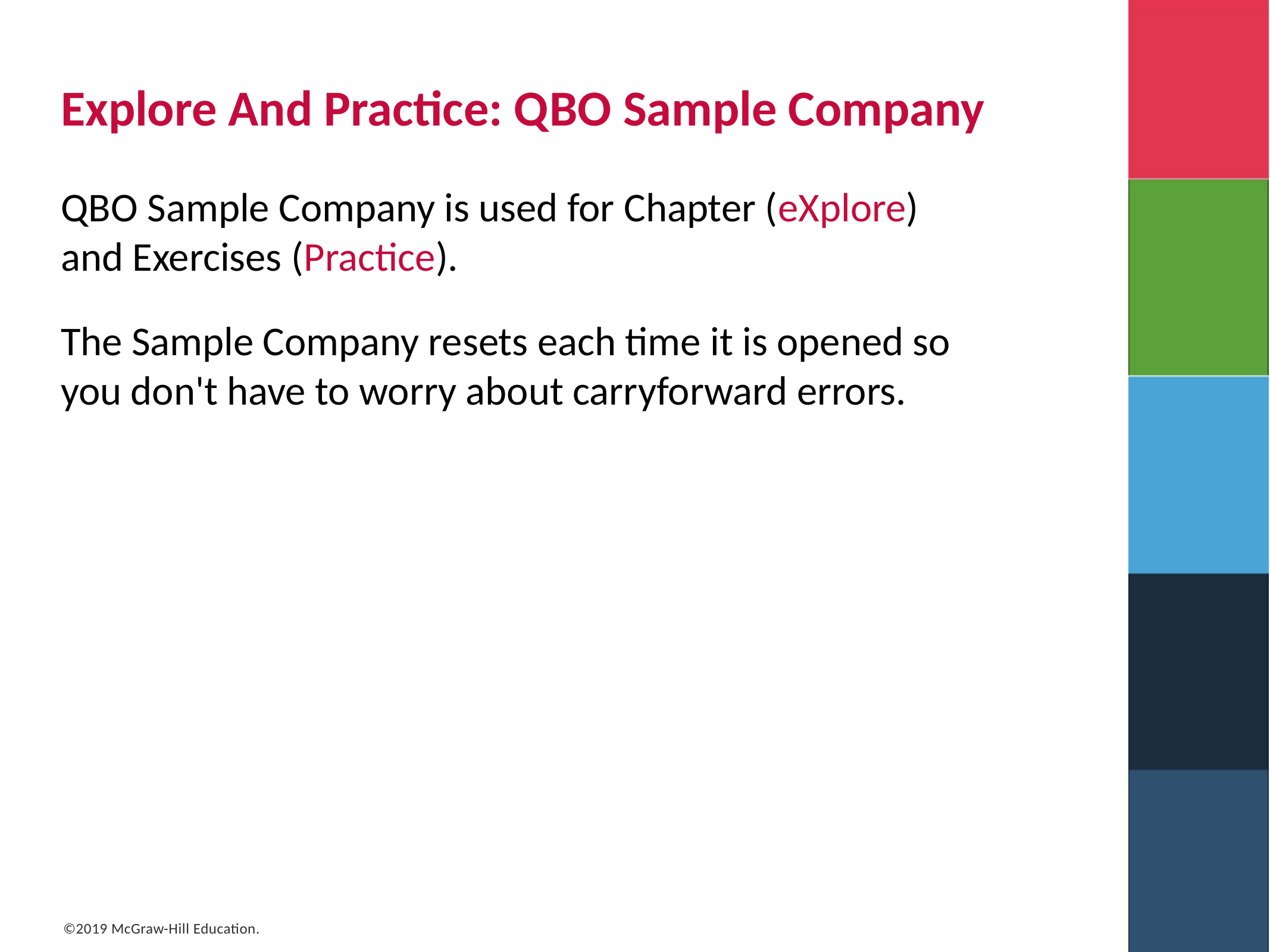

# Explore And Practice: Q B O Sample Company
Q B O Sample Company is used for Chapter (eXplore) and Exercises (Practice).
The Sample Company resets each time it is opened so you don't have to worry about carryforward errors.